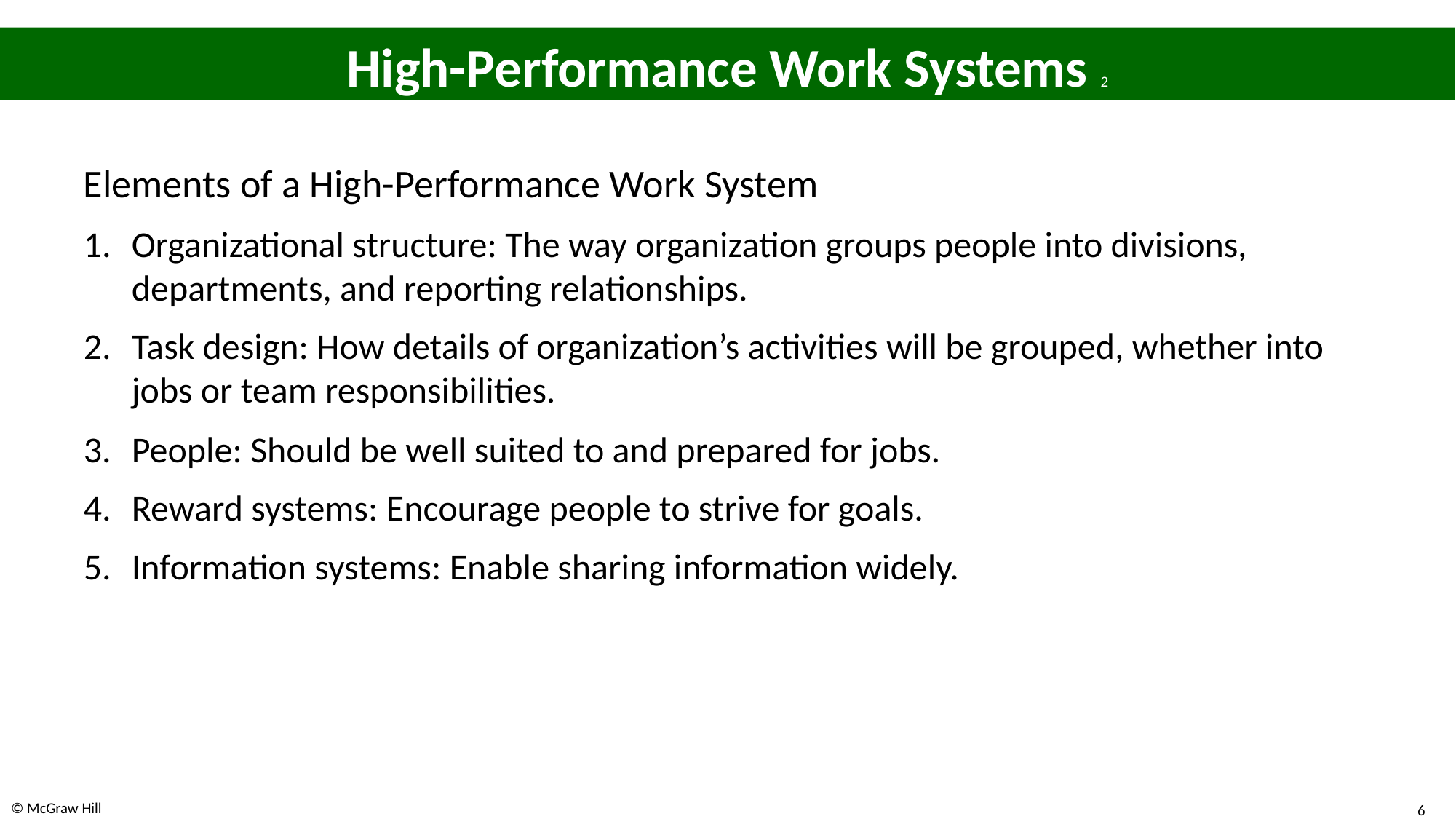

# High-Performance Work Systems 2
Elements of a High-Performance Work System
Organizational structure: The way organization groups people into divisions, departments, and reporting relationships.
Task design: How details of organization’s activities will be grouped, whether into jobs or team responsibilities.
People: Should be well suited to and prepared for jobs.
Reward systems: Encourage people to strive for goals.
Information systems: Enable sharing information widely.